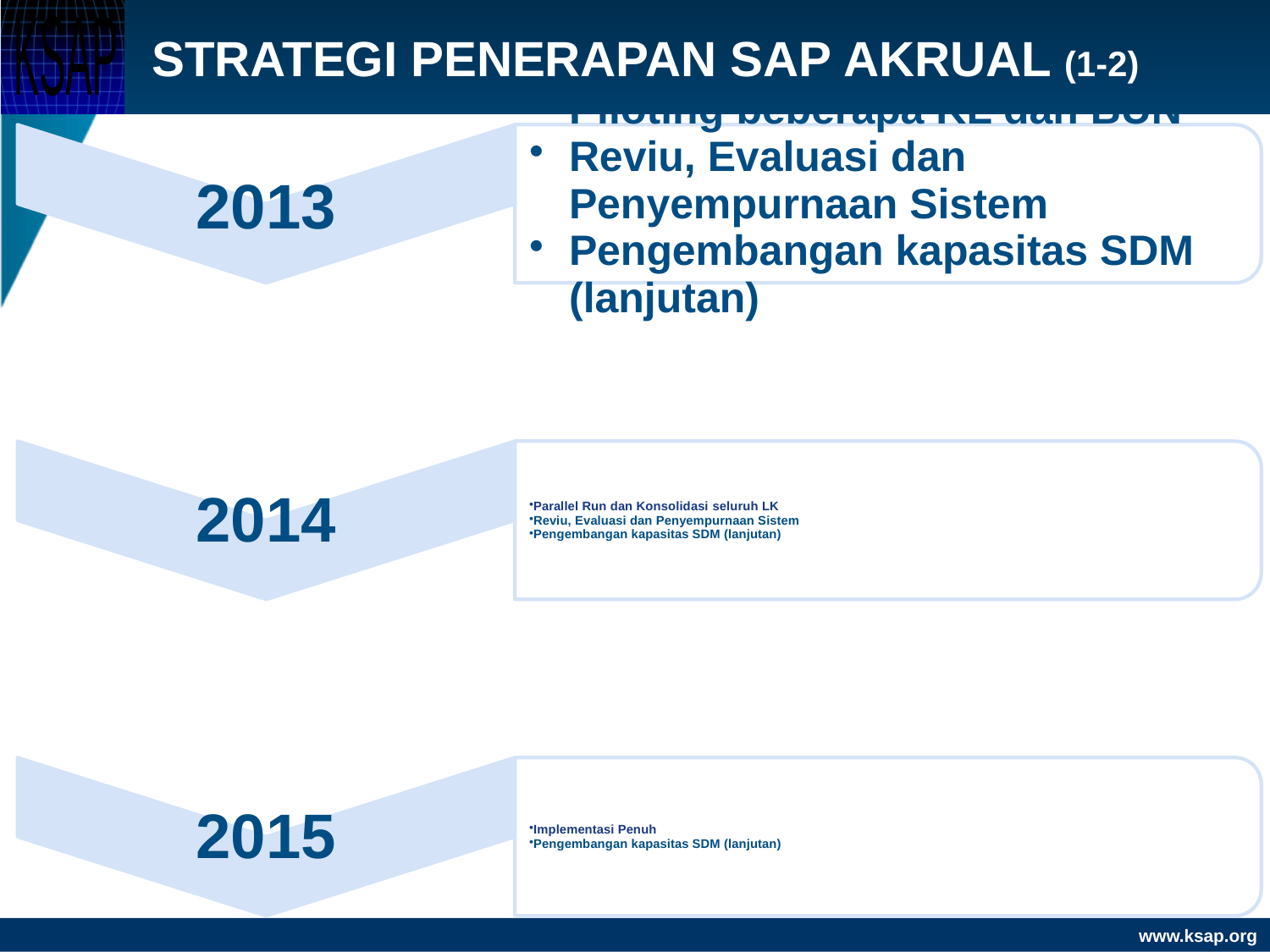

# STRATEGI PENERAPAN SAP AKRUAL (1-2)
2013
2014
Piloting beberapa KL dan BUN
Reviu, Evaluasi dan Penyempurnaan Sistem
2015
Parallel Run dan Konsolidasi seluruh LK
Implementasi Penuh
Pengembangan kapasitas SDM (lanjutan)
Pengembangan kapasitas SDM (lanjutan)
Pengembangan kapasitas SDM (lanjutan)
Reviu, Evaluasi dan Penyempurnaan Sistem